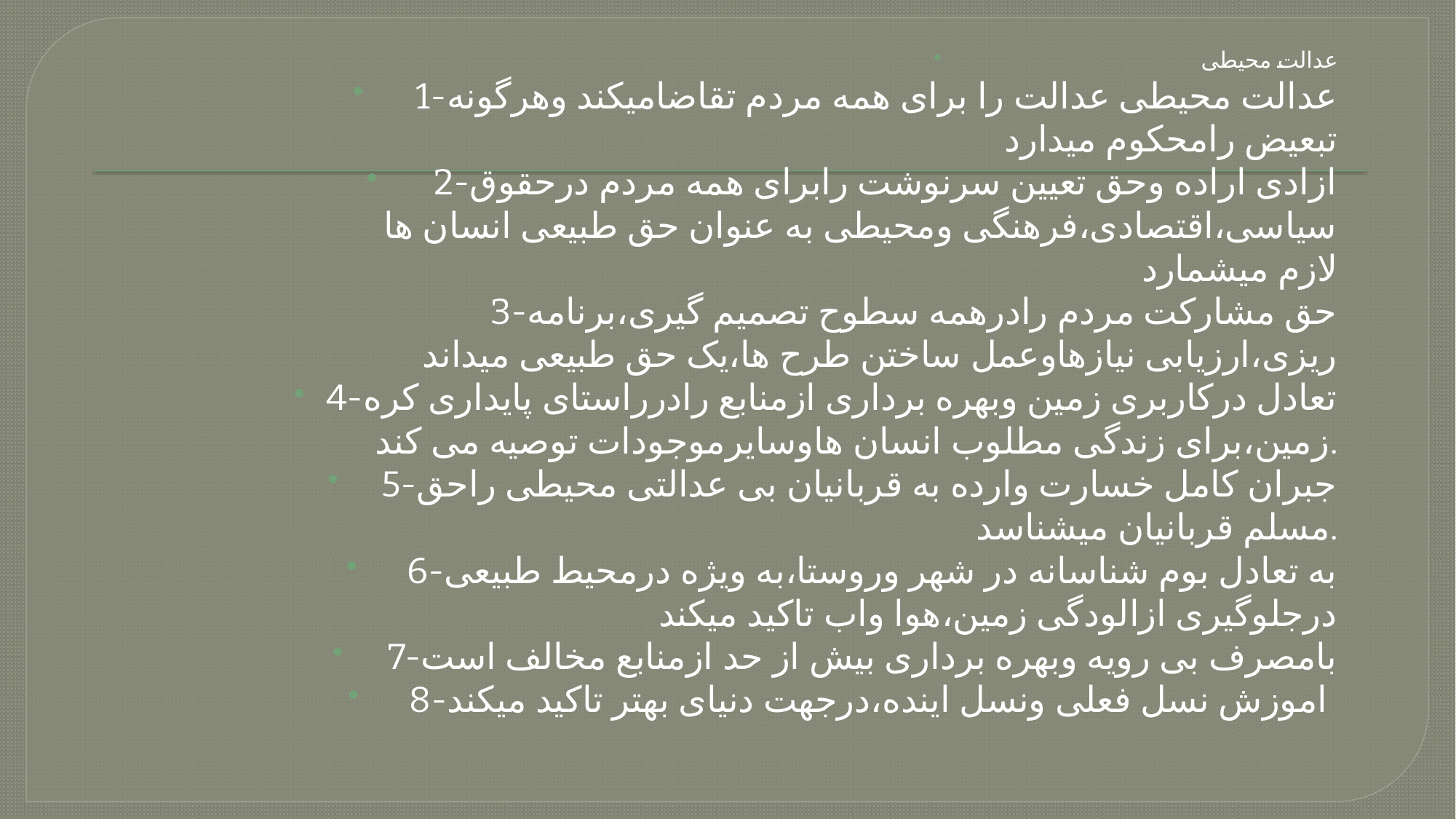

عدالت محیطی
1-عدالت محیطی عدالت را برای همه مردم تقاضامیکند وهرگونه تبعیض رامحکوم میدارد
2-ازادی اراده وحق تعیین سرنوشت رابرای همه مردم درحقوق سیاسی،اقتصادی،فرهنگی ومحیطی به عنوان حق طبیعی انسان ها لازم میشمارد
3-حق مشارکت مردم رادرهمه سطوح تصمیم گیری،برنامه ریزی،ارزیابی نیازهاوعمل ساختن طرح ها،یک حق طبیعی میداند
4-تعادل درکاربری زمین وبهره برداری ازمنابع رادرراستای پایداری کره زمین،برای زندگی مطلوب انسان هاوسایرموجودات توصیه می کند.
5-جبران کامل خسارت وارده به قربانیان بی عدالتی محیطی راحق مسلم قربانیان میشناسد.
6-به تعادل بوم شناسانه در شهر وروستا،به ویژه درمحیط طبیعی درجلوگیری ازالودگی زمین،هوا واب تاکید میکند
7-بامصرف بی رویه وبهره برداری بیش از حد ازمنابع مخالف است
8-اموزش نسل فعلی ونسل اینده،درجهت دنیای بهتر تاکید میکند